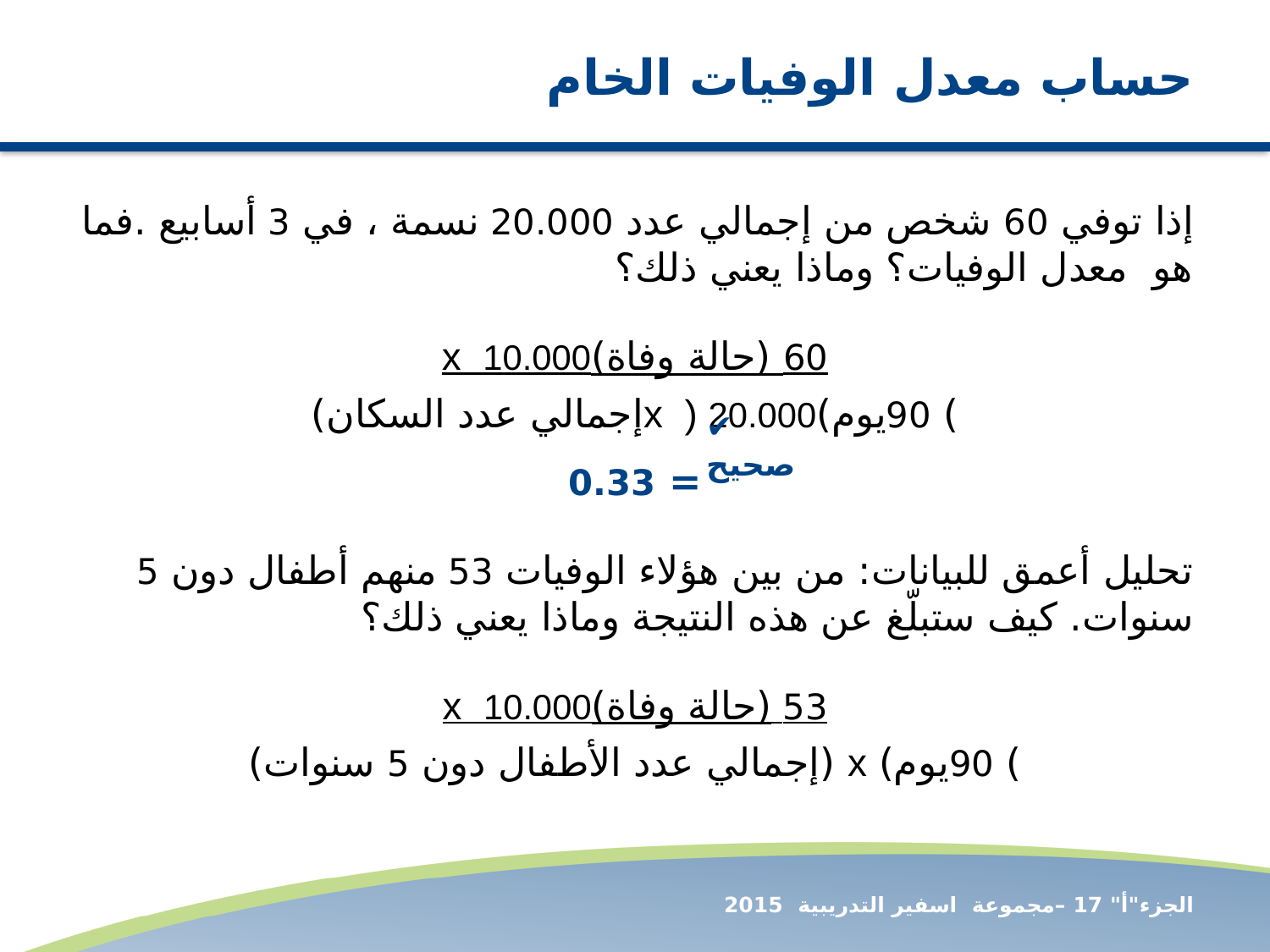

# حساب معدل الوفيات الخام
إذا توفي 60 شخص من إجمالي عدد 20.000 نسمة ، في 3 أسابيع .فما هو  معدل الوفيات؟ وماذا يعني ذلك؟
60 (حالة وفاة)x  10.000
) 90يوم)x  ) 20.000إجمالي عدد السكان)
= 0.33
تحليل أعمق للبيانات: من بين هؤلاء الوفيات 53 منهم أطفال دون 5 سنوات. كيف ستبلّغ عن هذه النتيجة وماذا يعني ذلك؟
53 (حالة وفاة)x  10.000
) 90يوم) x (إجمالي عدد الأطفال دون 5 سنوات)
✔ صحيح
الجزء"أ" 17 –مجموعة  اسفير التدريبية  2015